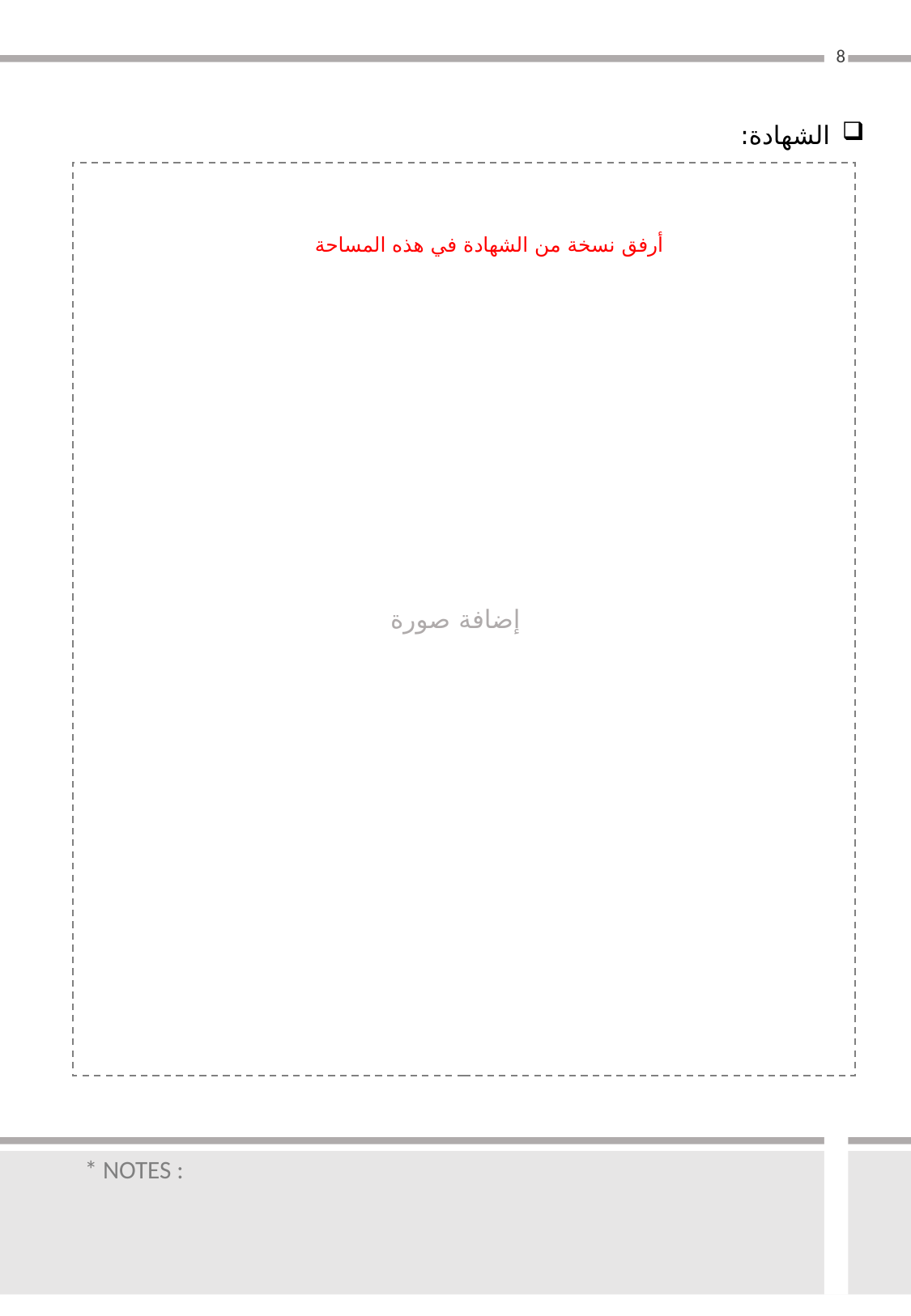

8

الشهادة:

أرفق نسخة من الشهادة في هذه المساحة
إضافة صورة

* NOTES :